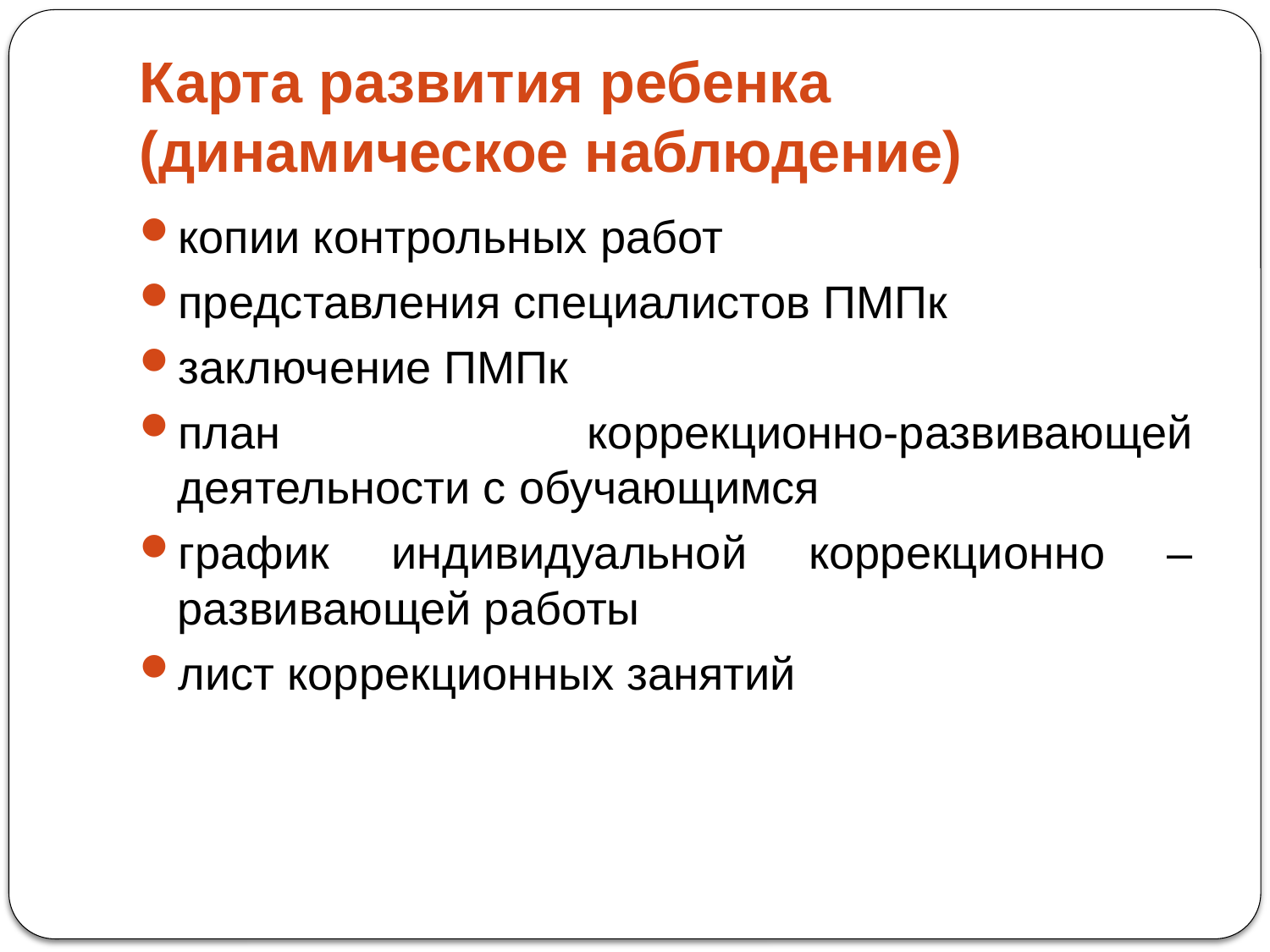

# Карта развития ребенка (динамическое наблюдение)
копии контрольных работ
представления специалистов ПМПк
заключение ПМПк
план коррекционно-развивающей деятельности с обучающимся
график индивидуальной коррекционно – развивающей работы
лист коррекционных занятий